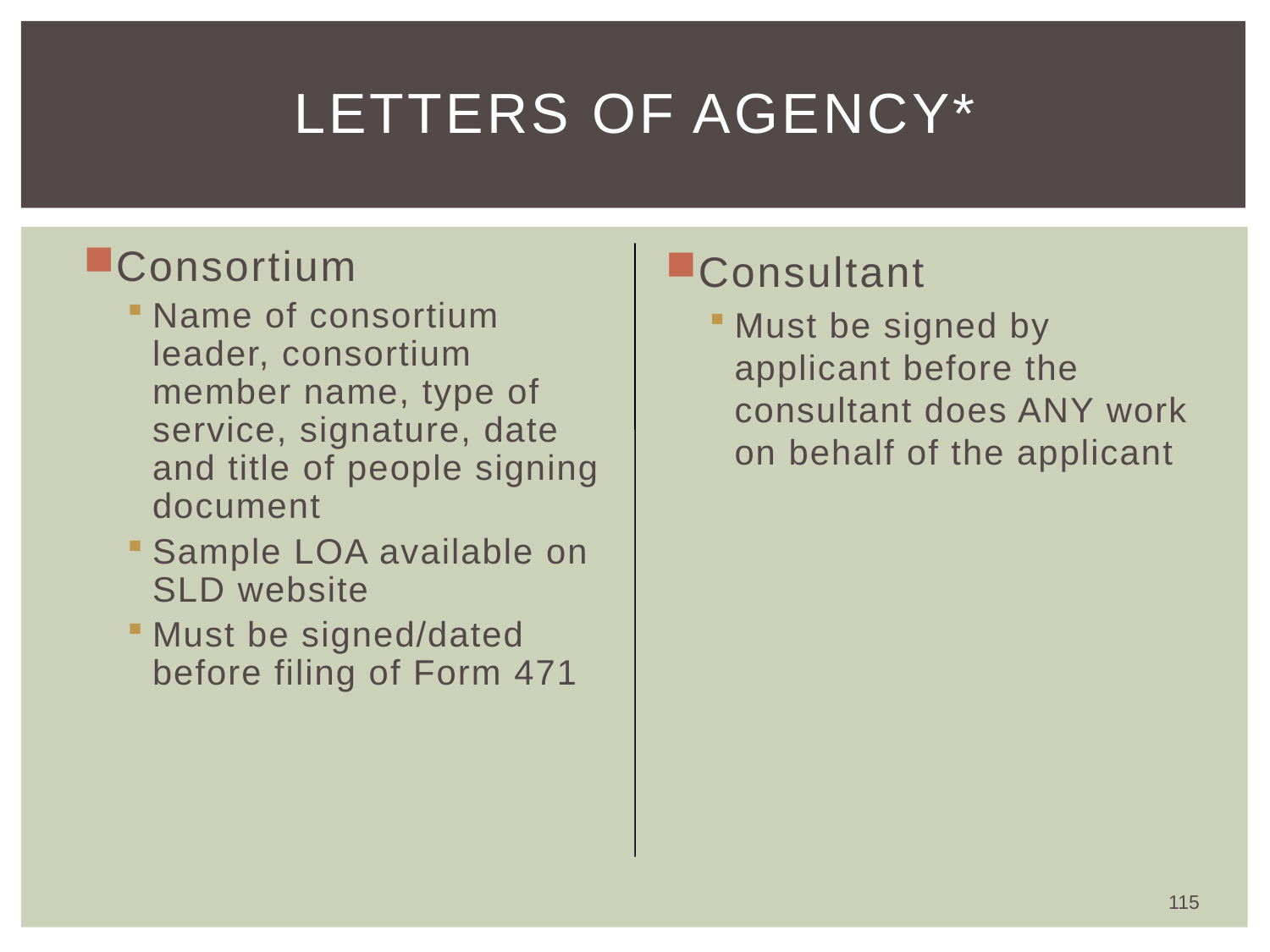

# Letters of Agency*
Consortium
Name of consortium leader, consortium member name, type of service, signature, date and title of people signing document
Sample LOA available on SLD website
Must be signed/dated before filing of Form 471
Consultant
Must be signed by applicant before the consultant does ANY work on behalf of the applicant

115